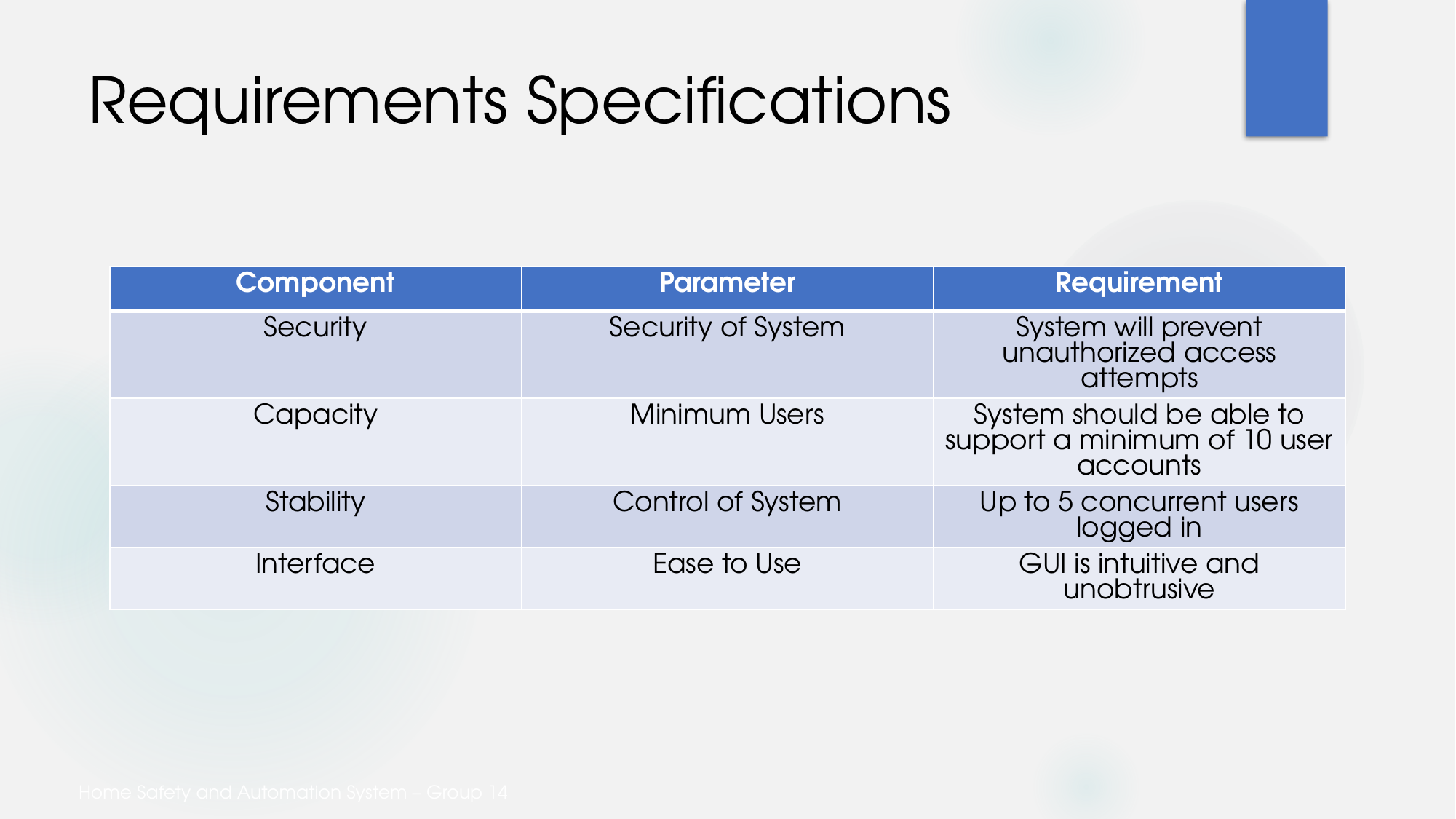

# Requirements Specifications
| Component | Parameter | Requirement |
| --- | --- | --- |
| Security | Security of System | System will prevent unauthorized access attempts |
| Capacity | Minimum Users | System should be able to support a minimum of 10 user accounts |
| Stability | Control of System | Up to 5 concurrent users logged in |
| Interface | Ease to Use | GUI is intuitive and unobtrusive |
Home Safety and Automation System – Group 14